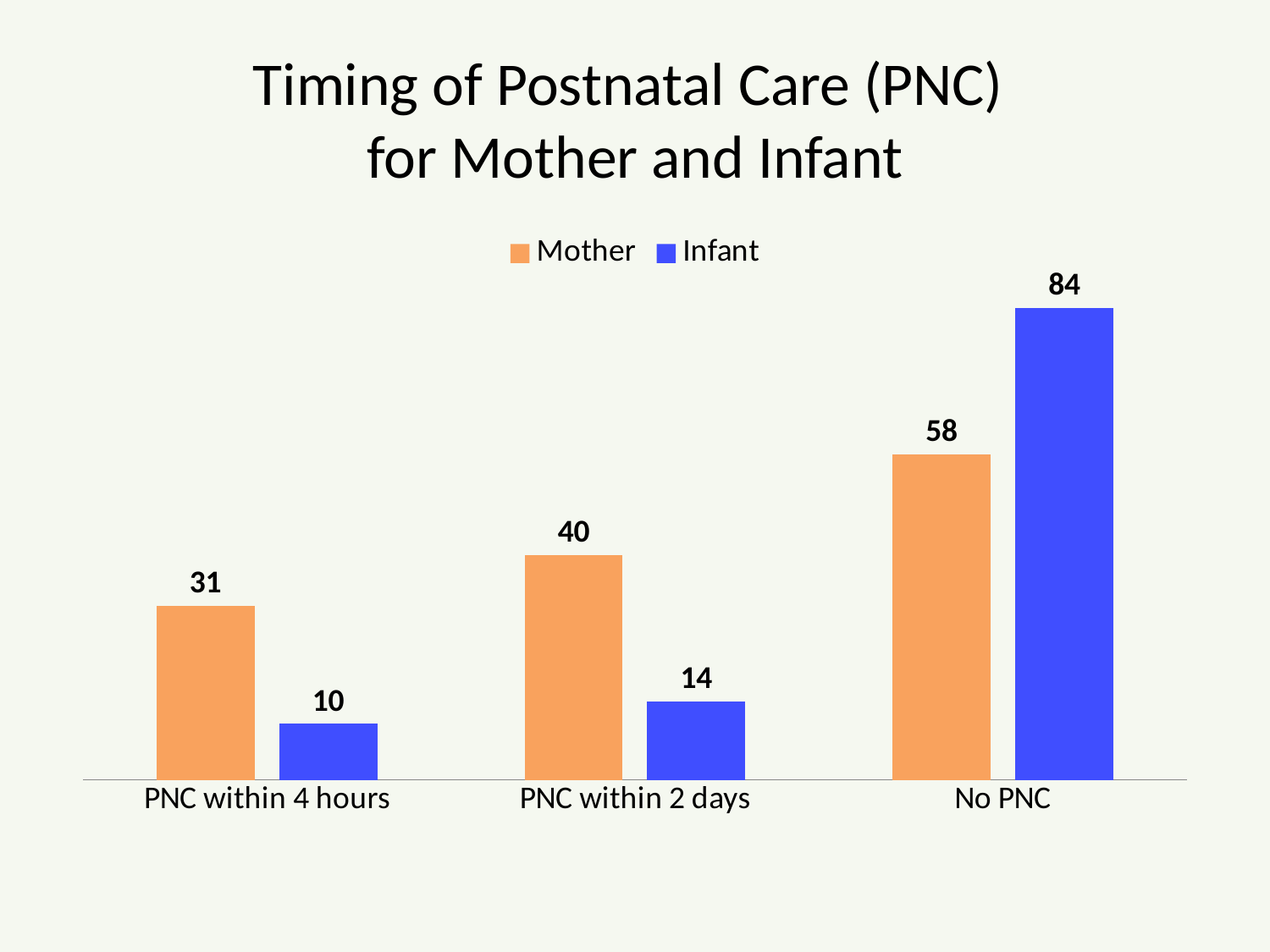

# Timing of Postnatal Care (PNC) for Mother and Infant

### Chart

| Category | Mother | Infant |
|---|---|---|
| PNC within 4 hours | 31.0 | 10.0 |
| PNC within 2 days | 40.0 | 14.0 |
| No PNC | 58.0 | 84.0 |